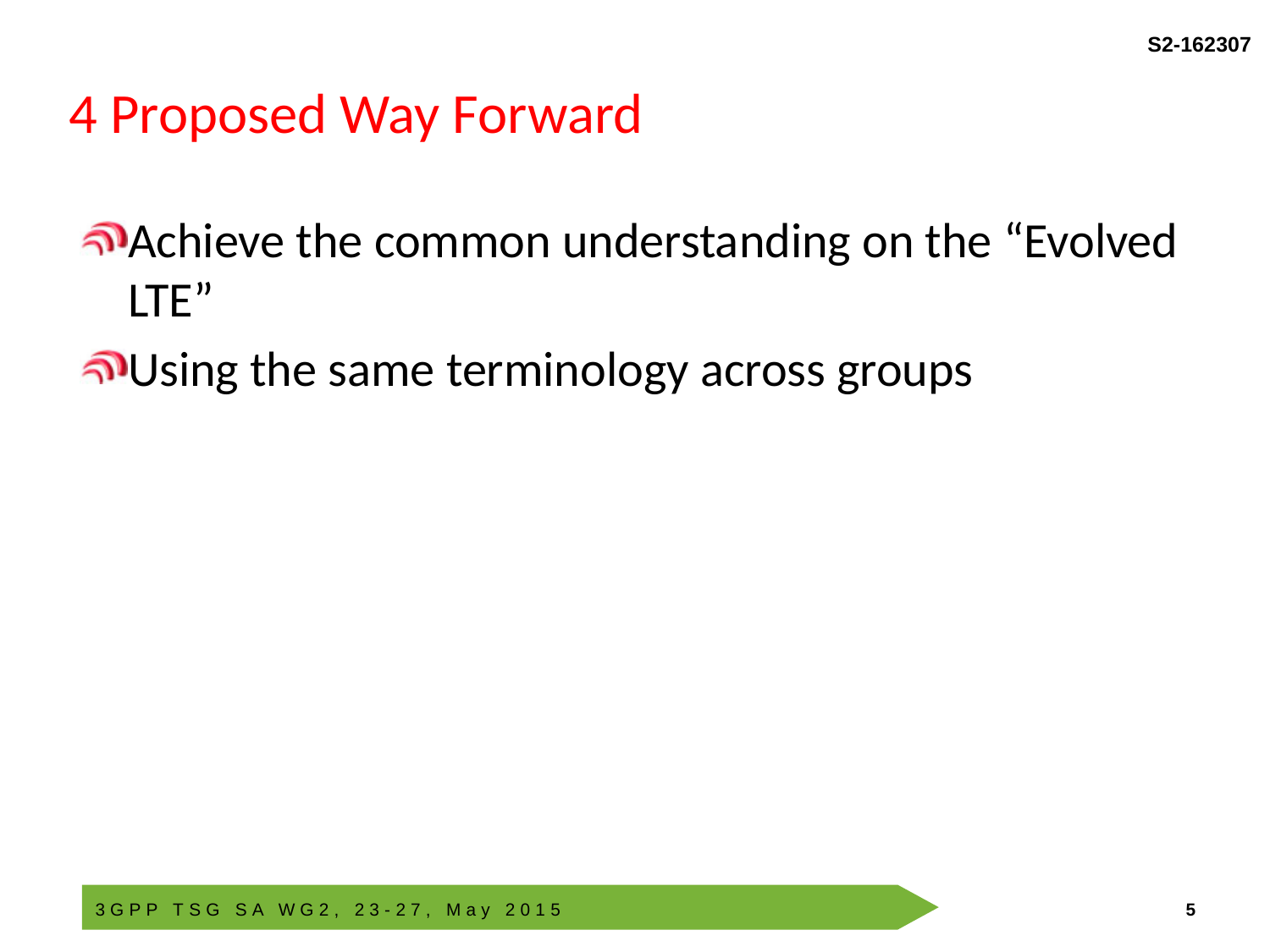

# 4 Proposed Way Forward
Achieve the common understanding on the “Evolved LTE”
Using the same terminology across groups